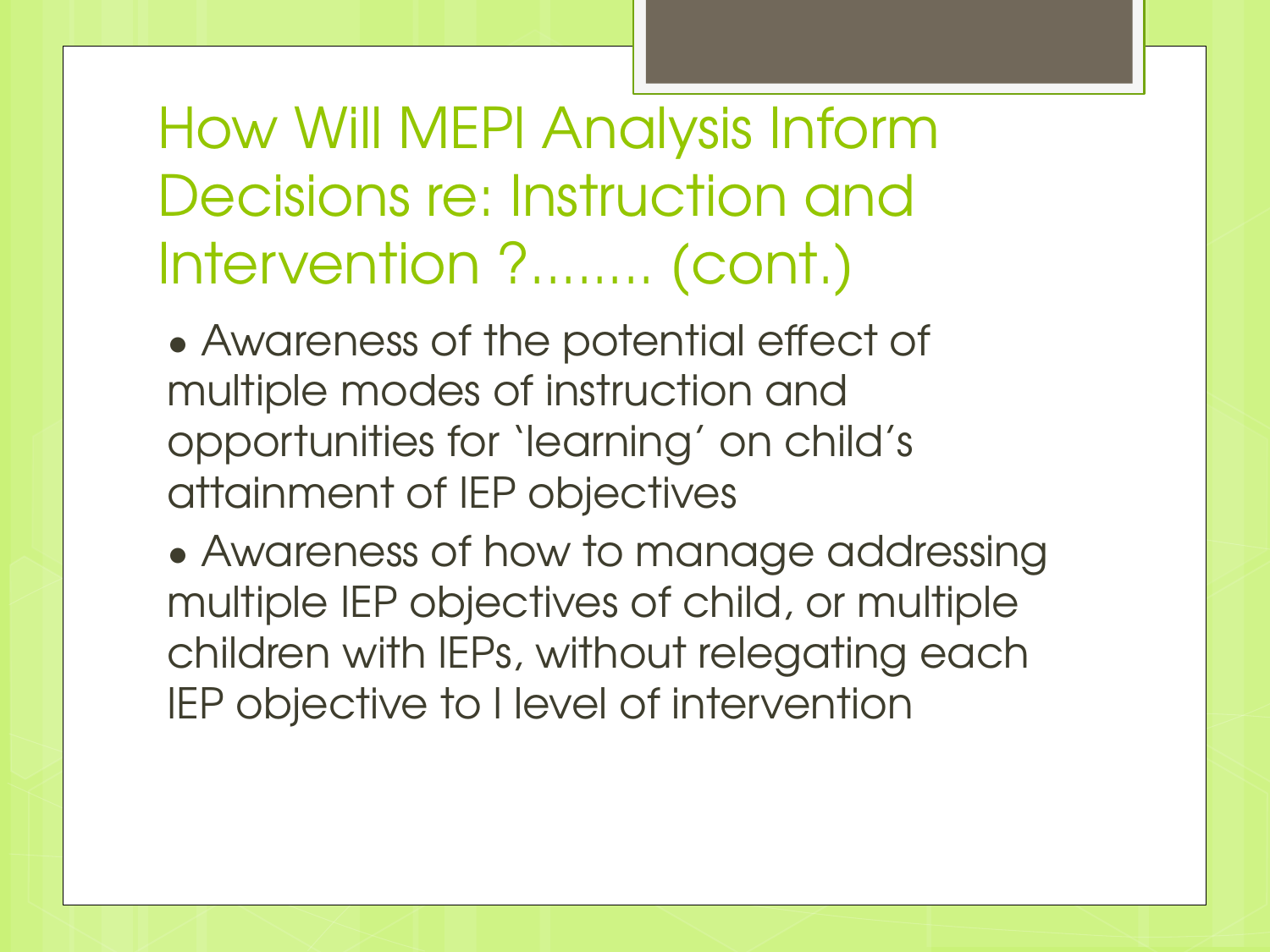

# How Will MEPI Analysis Inform Decisions re: Instruction and Intervention ?........ (cont.)
• Awareness of the potential effect of multiple modes of instruction and opportunities for ‘learning’ on child’s attainment of IEP objectives
• Awareness of how to manage addressing multiple IEP objectives of child, or multiple children with IEPs, without relegating each IEP objective to I level of intervention